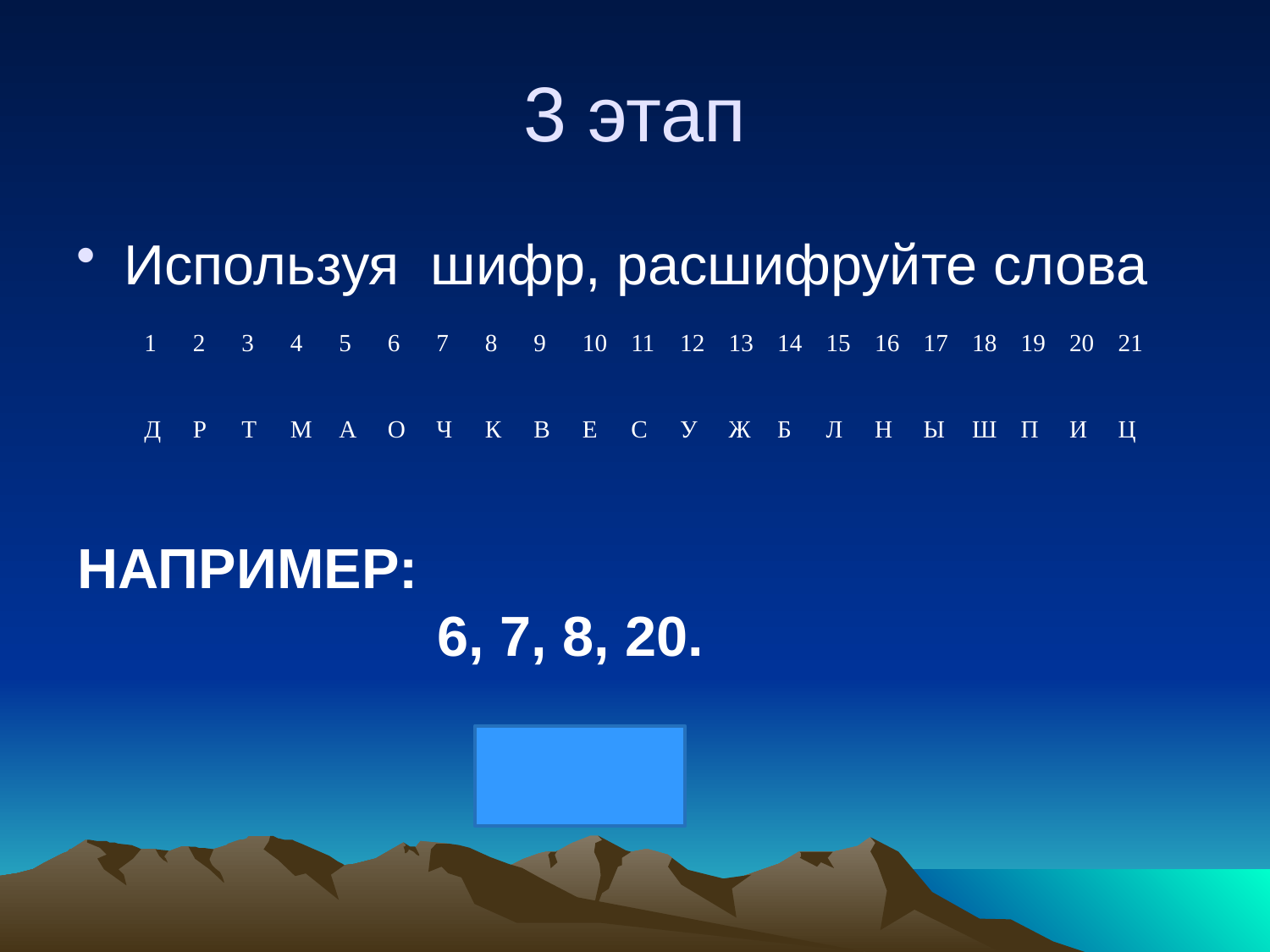

# 3 этап
Используя  шифр, расшифруйте слова

| 1 | 2 | 3 | 4 | 5 | 6 | 7 | 8 | 9 | 10 | 11 | 12 | 13 | 14 | 15 | 16 | 17 | 18 | 19 | 20 | 21 |
| --- | --- | --- | --- | --- | --- | --- | --- | --- | --- | --- | --- | --- | --- | --- | --- | --- | --- | --- | --- | --- |
| Д | Р | Т | М | А | О | Ч | К | В | Е | С | У | Ж | Б | Л | Н | Ы | Ш | П | И | Ц |
НАПРИМЕР:
                       6, 7, 8, 20.

                           ОЧКИ